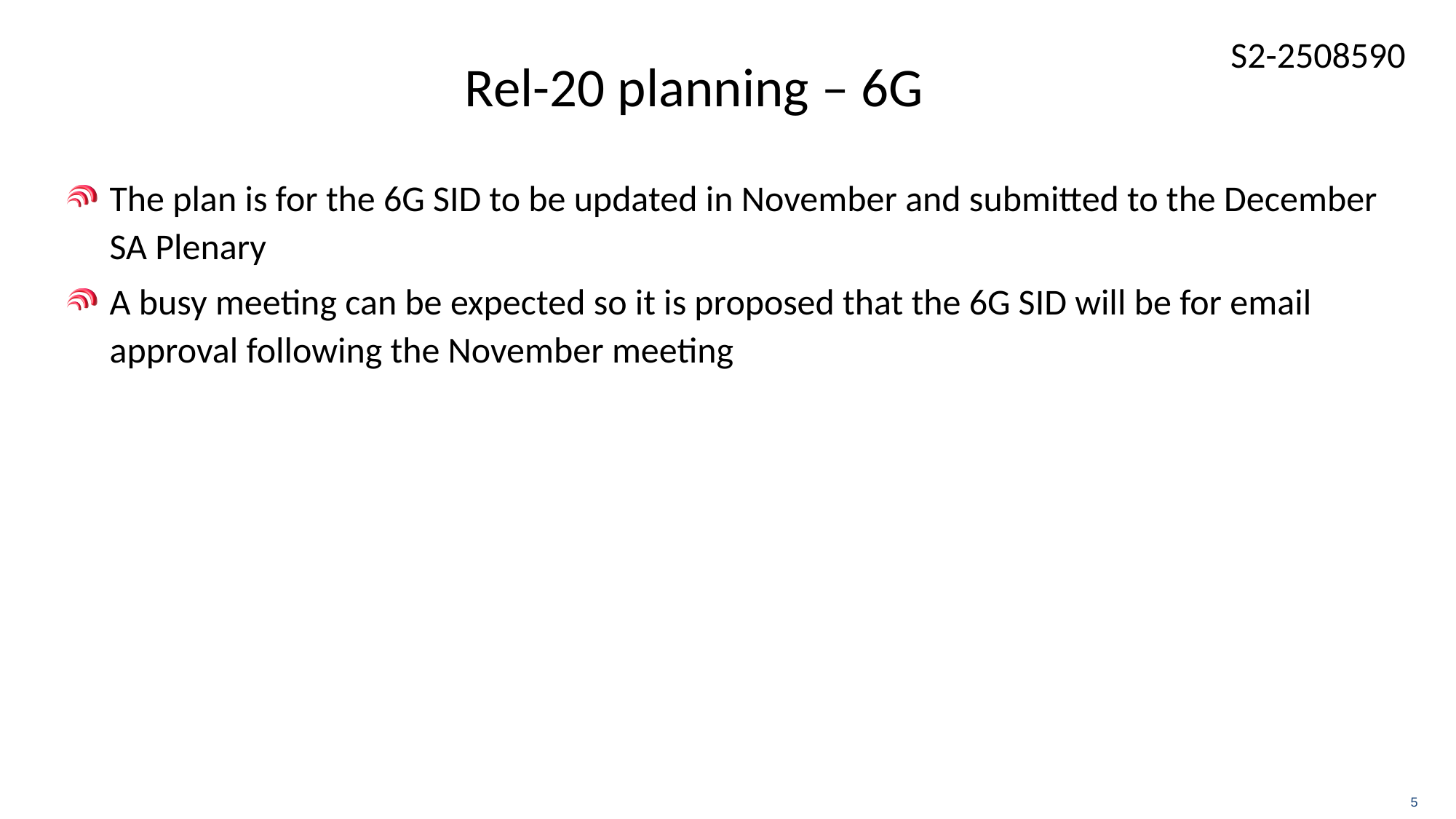

# Rel-20 planning – 6G
The plan is for the 6G SID to be updated in November and submitted to the December SA Plenary
A busy meeting can be expected so it is proposed that the 6G SID will be for email approval following the November meeting